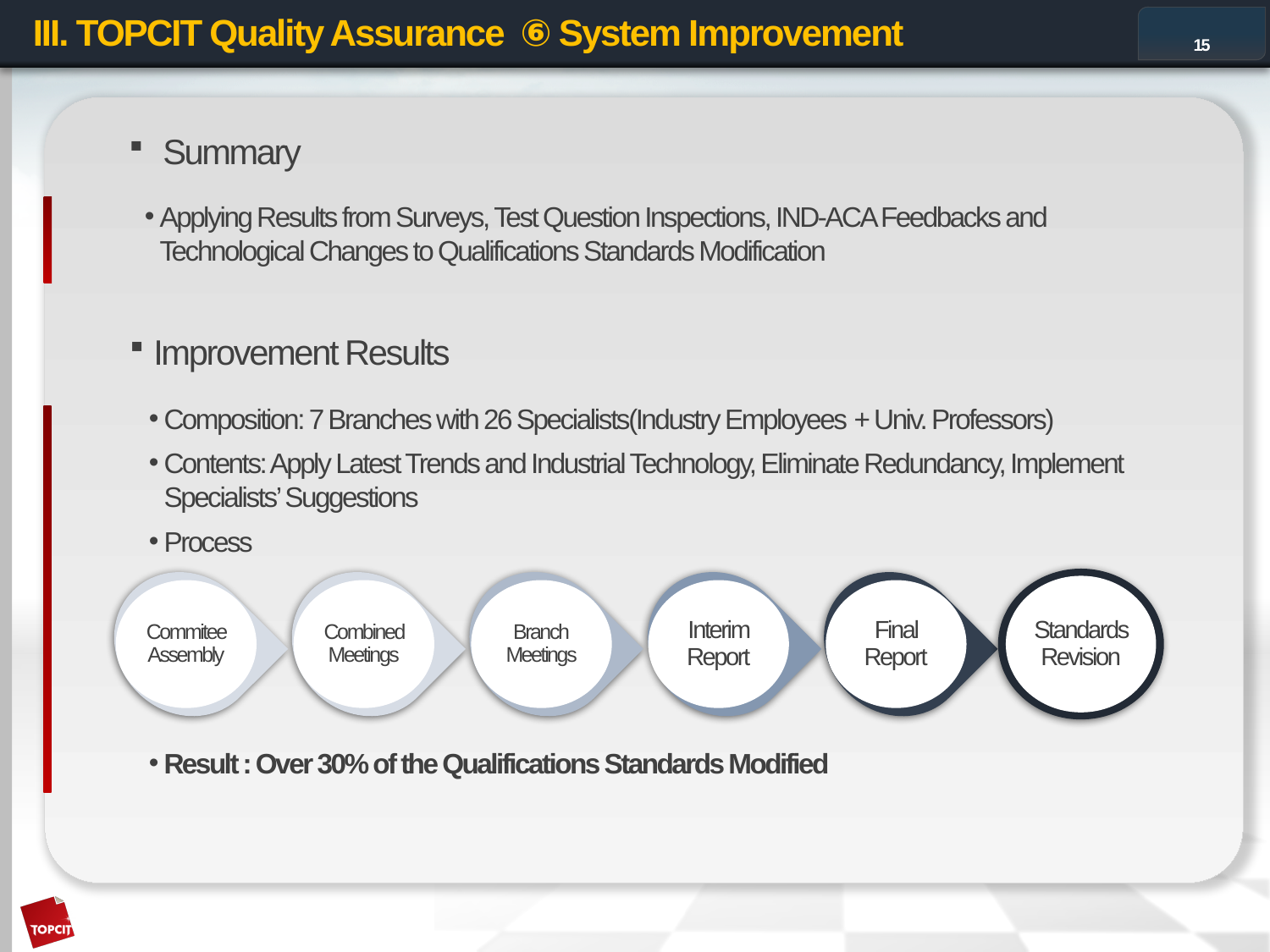

# III. TOPCIT Quality Assurance  ⑥ System Improvement
15

  Summary
Applying Results from Surveys, Test Question Inspections, IND-ACA Feedbacks and Technological Changes to Qualifications Standards Modification

 Improvement Results
Composition: 7 Branches with 26 Specialists(Industry Employees + Univ. Professors)
Contents: Apply Latest Trends and Industrial Technology, Eliminate Redundancy, Implement Specialists’ Suggestions
Process

Result : Over 30% of the Qualifications Standards Modified

Standards Revision
CommiteeAssembly
Combined Meetings
Branch
Meetings
Interim Report
Final Report